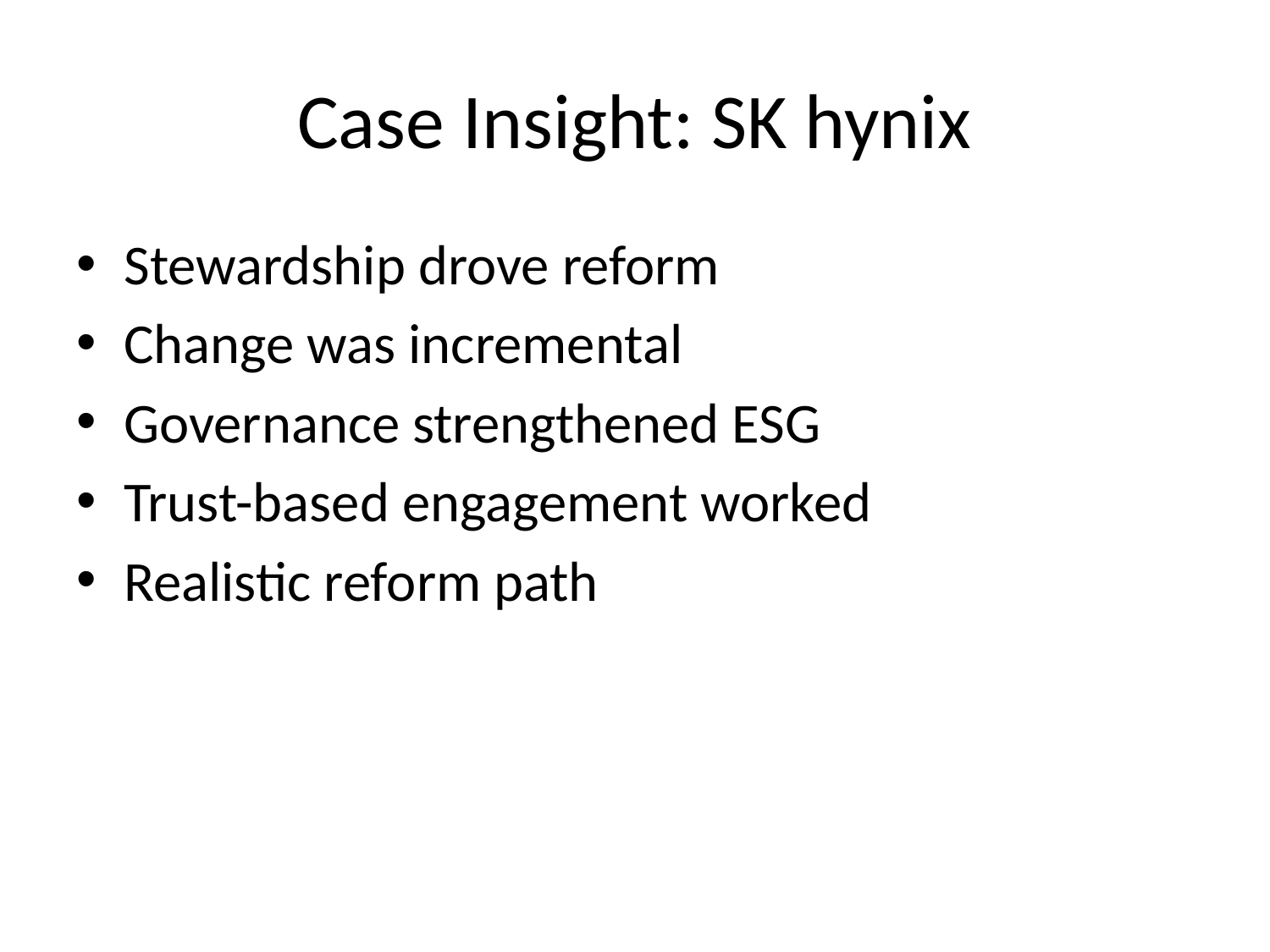

# Case Insight: SK hynix
Stewardship drove reform
Change was incremental
Governance strengthened ESG
Trust-based engagement worked
Realistic reform path